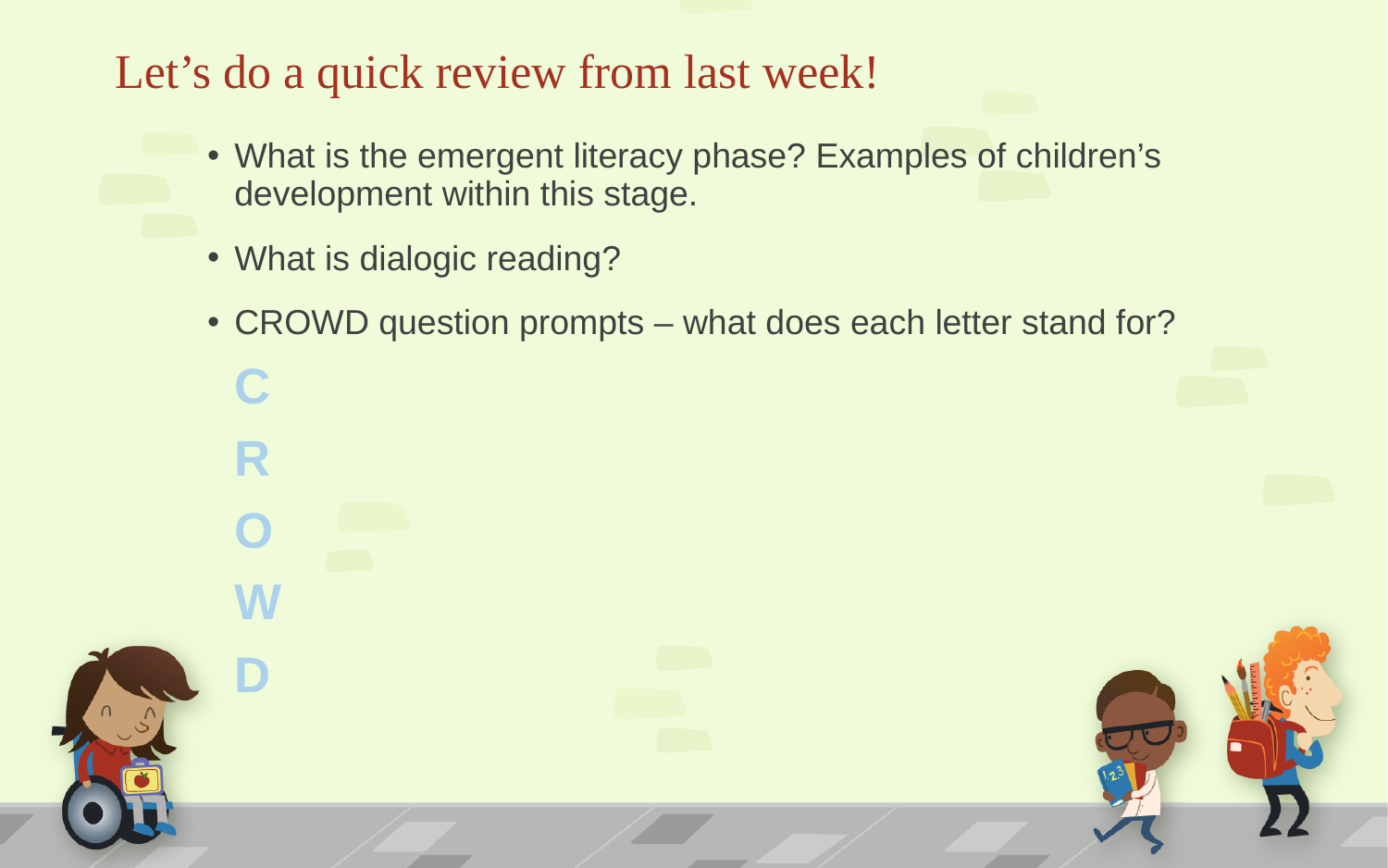

# Let’s do a quick review from last week!
What is the emergent literacy phase? Examples of children’s development within this stage.
What is dialogic reading?
CROWD question prompts – what does each letter stand for?
C
R
O
W
D